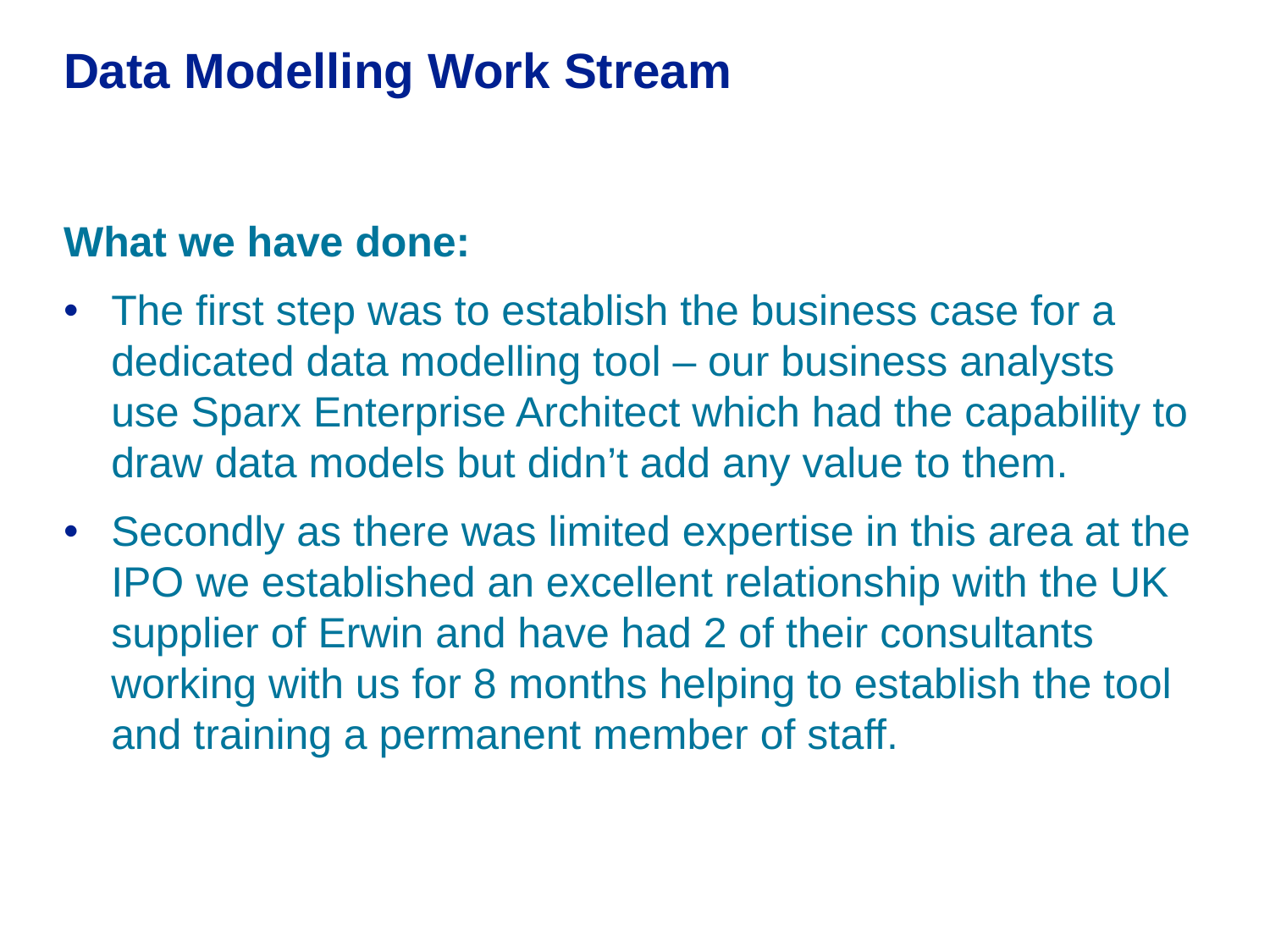

# Data Modelling Work Stream
What we have done:
The first step was to establish the business case for a dedicated data modelling tool – our business analysts use Sparx Enterprise Architect which had the capability to draw data models but didn’t add any value to them.
Secondly as there was limited expertise in this area at the IPO we established an excellent relationship with the UK supplier of Erwin and have had 2 of their consultants working with us for 8 months helping to establish the tool and training a permanent member of staff.